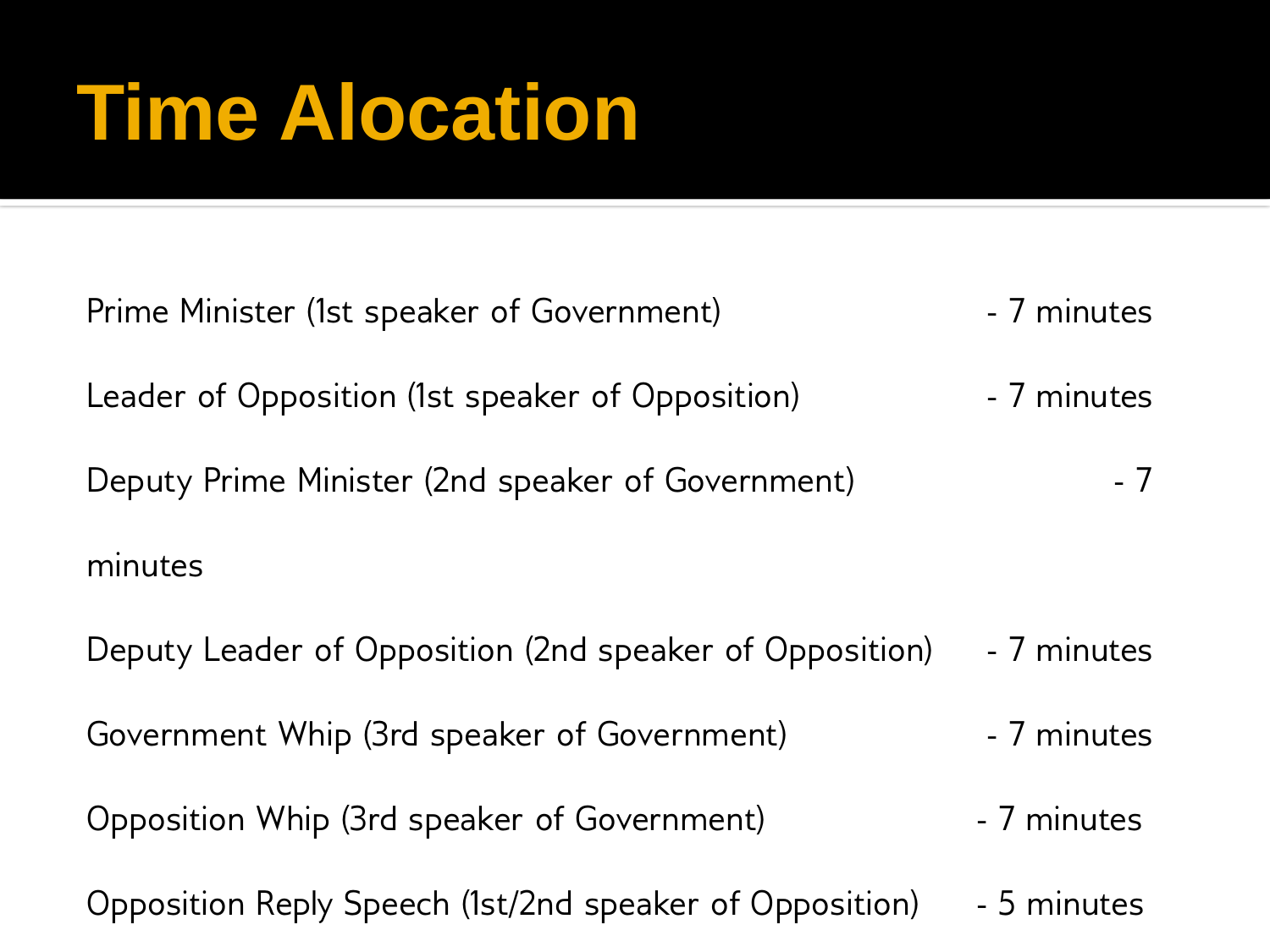

# Time Alocation

Prime Minister (1st speaker of Government)       		 - 7 minutes
Leader of Opposition (1st speaker of Opposition)		 - 7 minutes
Deputy Prime Minister (2nd speaker of Government)		 - 7 minutes
Deputy Leader of Opposition (2nd speaker of Opposition)	 - 7 minutes
Government Whip (3rd speaker of Government)		 - 7 minutes
Opposition Whip (3rd speaker of Government) 		- 7 minutes
Opposition Reply Speech (1st/2nd speaker of Opposition) 	- 5 minutes
Government Reply Speech (1st/2nd speaker of Government)	- 5 minutes